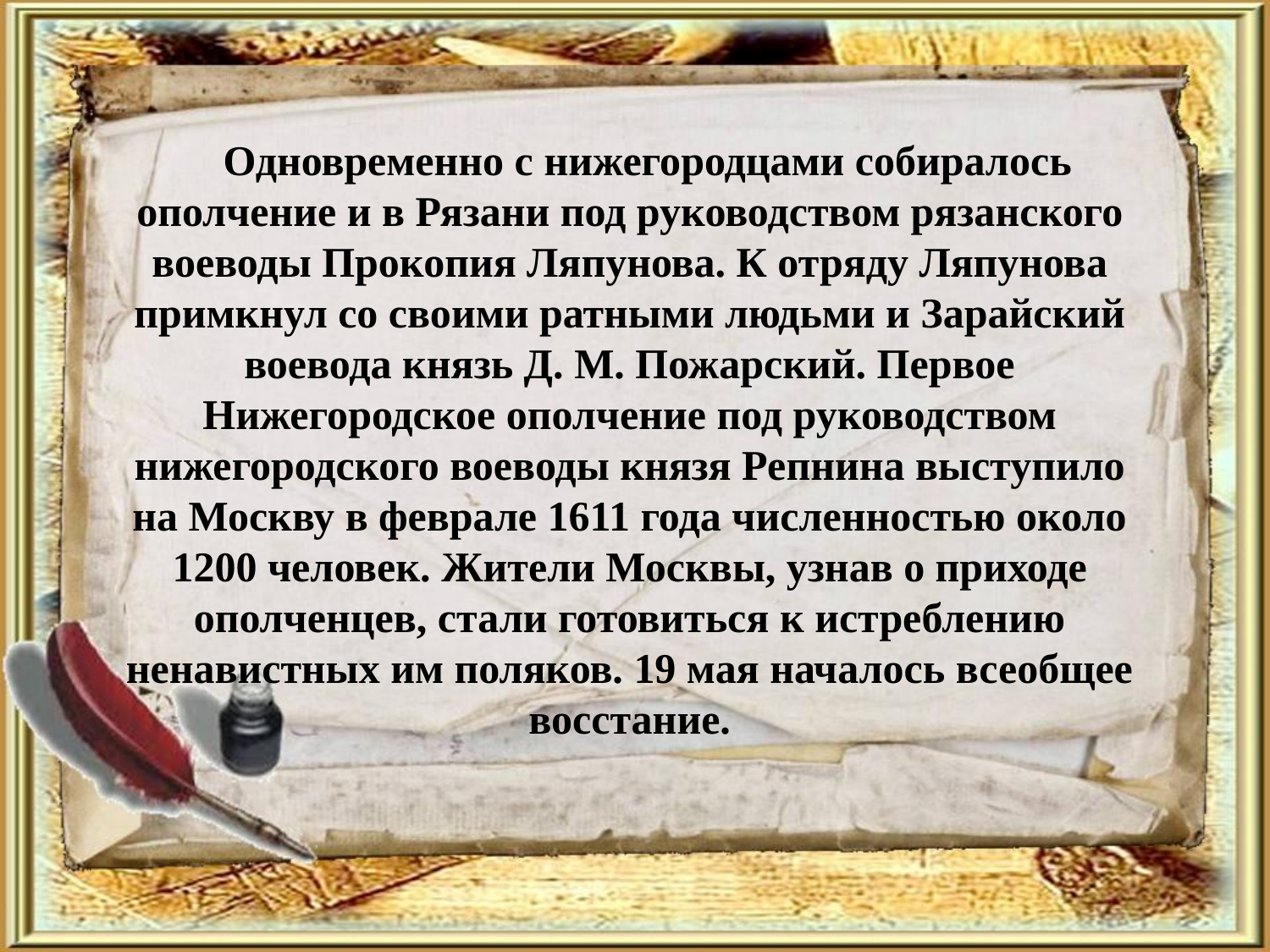

Одновременно с нижегородцами собиралось ополчение и в Рязани под руководством рязанского воеводы Прокопия Ляпунова. К отряду Ляпунова примкнул со своими ратными людьми и Зарайский воевода князь Д. М. Пожарский. Первое Нижегородское ополчение под руководством нижегородского воеводы князя Репнина выступило на Москву в феврале 1611 года численностью около 1200 человек. Жители Москвы, узнав о приходе ополченцев, стали готовиться к истреблению ненавистных им поляков. 19 мая началось всеобщее восстание.